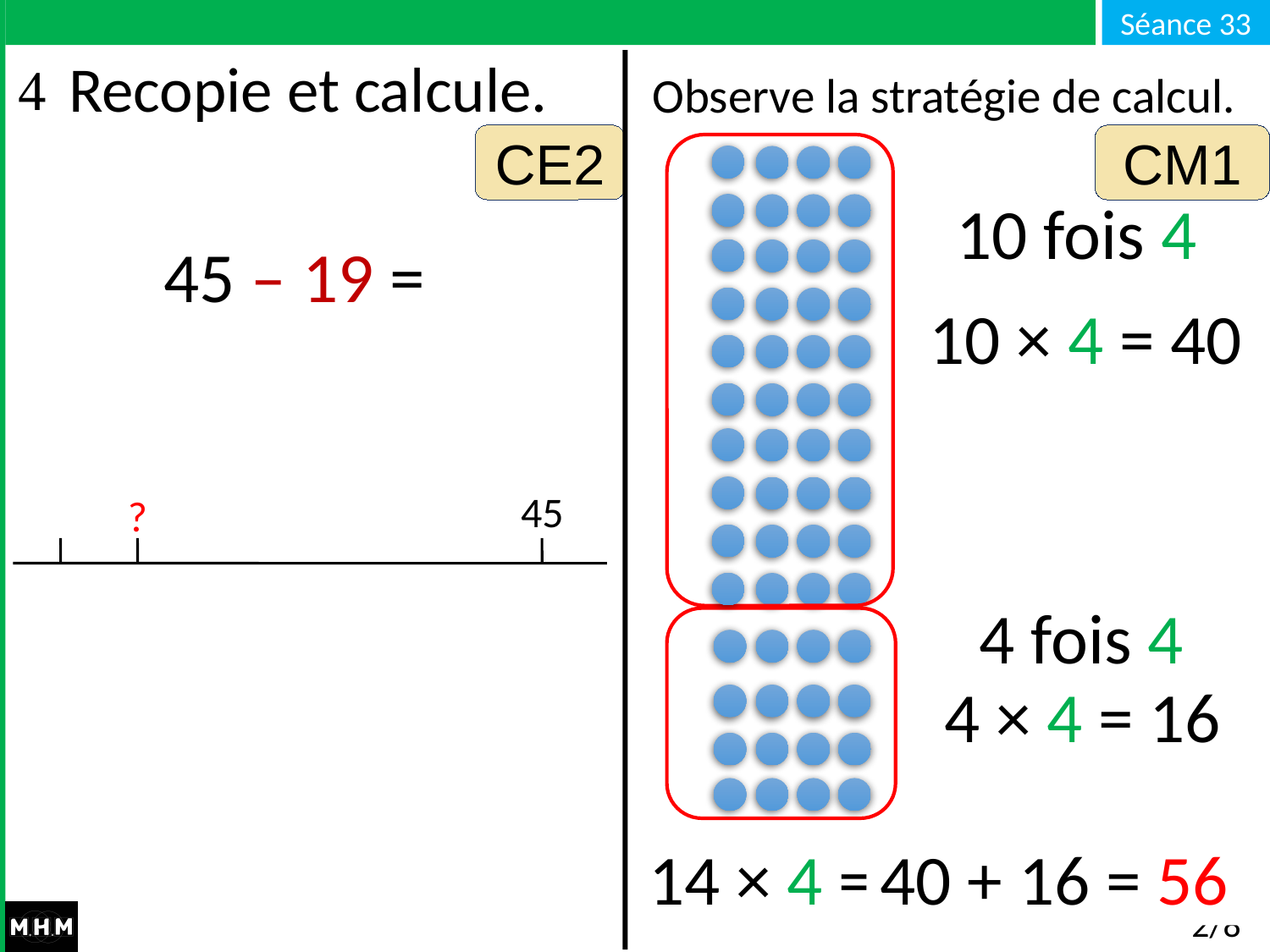

Recopie et calcule.

Observe la stratégie de calcul.
CE2
CM1

10 fois 4

45 – 19 =

10 × 4 = 40

45
?

4 fois 4

4 × 4 = 16

14 × 4 = …
40 + 16 = 56
# 2/8